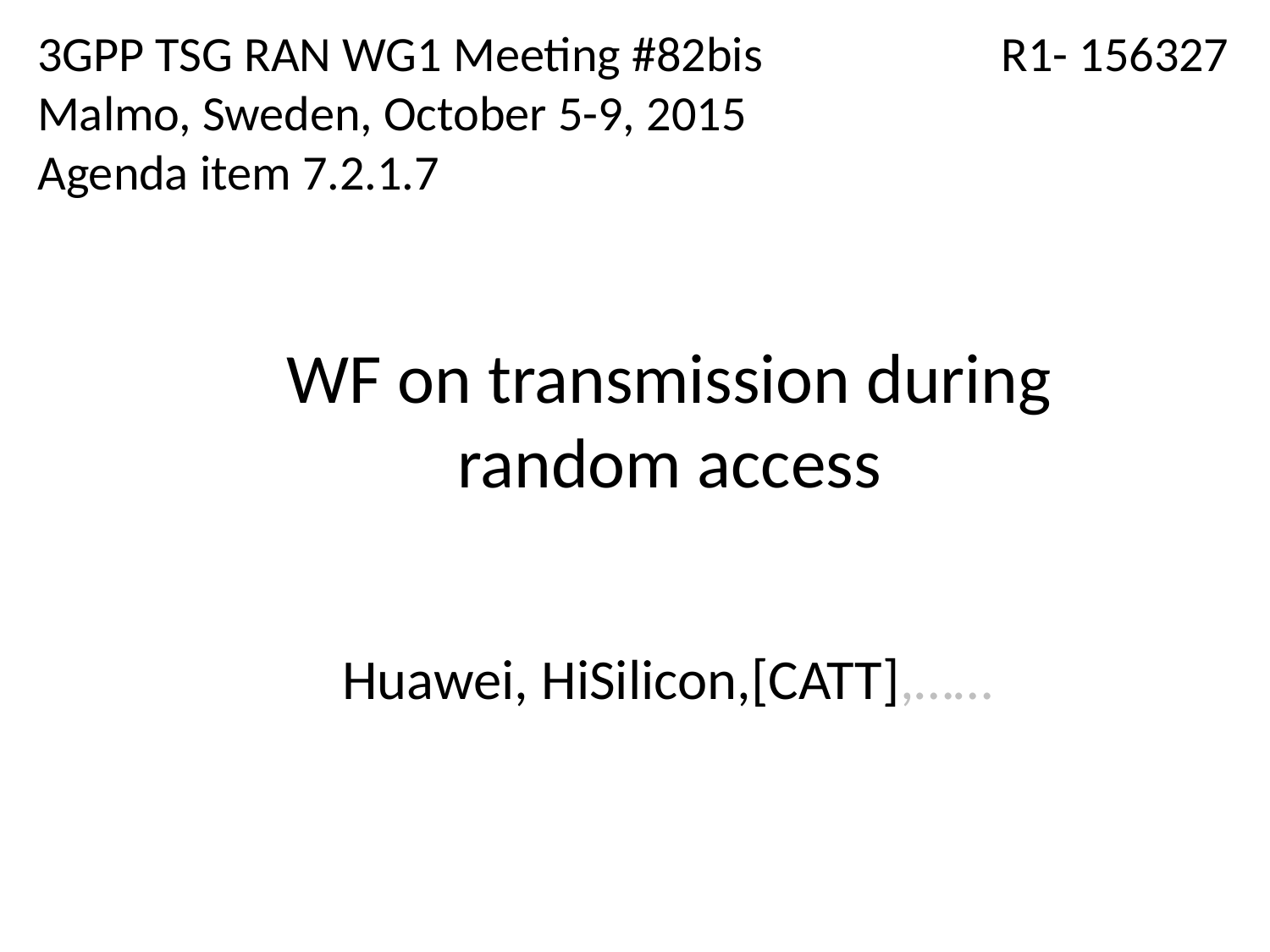

# 3GPP TSG RAN WG1 Meeting #82bis	                  R1- 156327 Malmo, Sweden, October 5-9, 2015 Agenda item 7.2.1.7
WF on transmission during random access
Huawei, HiSilicon,[CATT],……